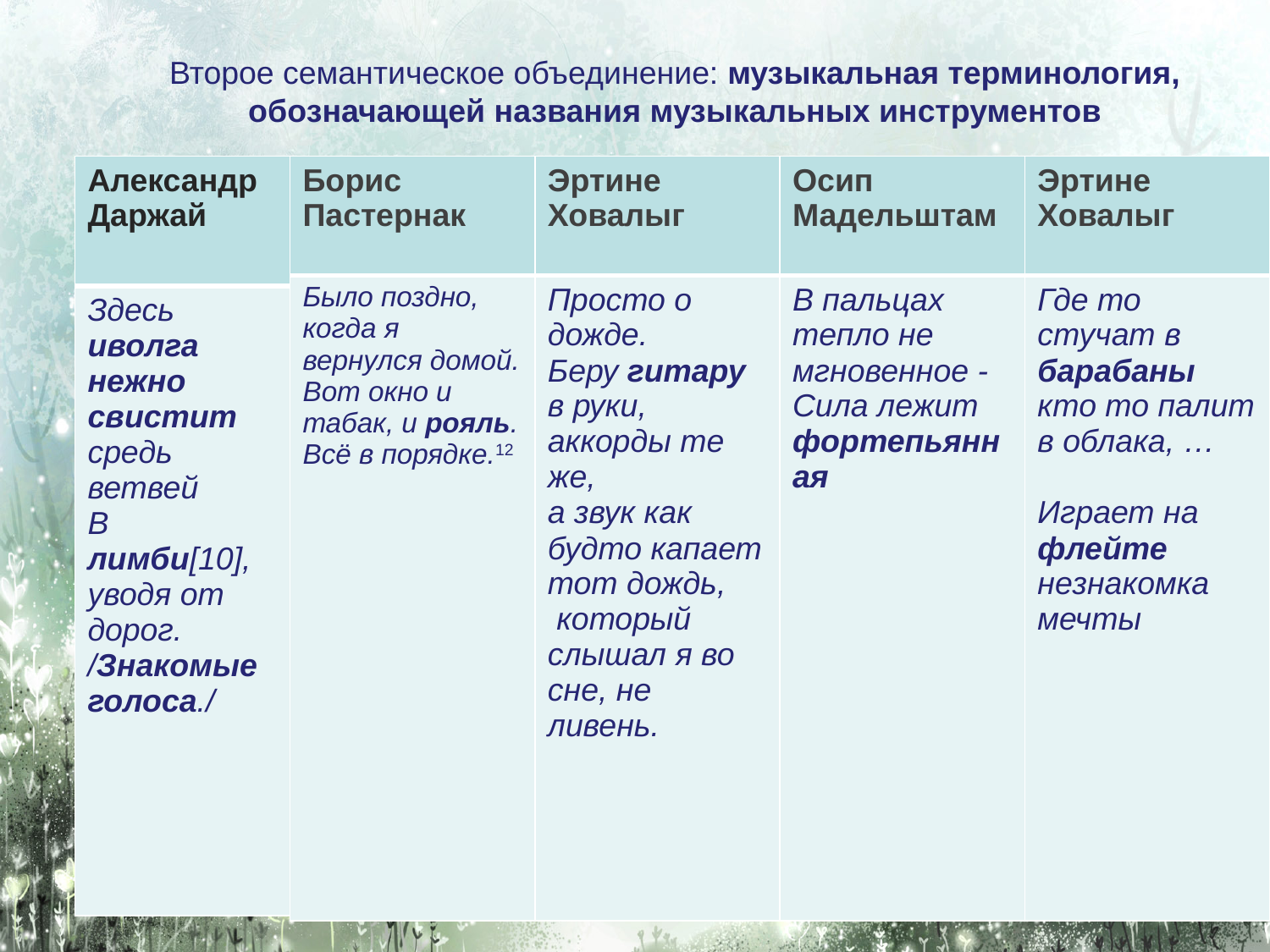

Второе семантическое объединение: музыкальная терминология, обозначающей названия музыкальных инструментов
| Александр Даржай |
| --- |
| Здесь иволга нежно свистит средь ветвей В лимби[10], уводя от дорог. /Знакомые голоса./ |
| Борис Пастернак | Эртине Ховалыг | Осип Мадельштам | Эртине Ховалыг |
| --- | --- | --- | --- |
| Было поздно, когда я вернулся домой. Вот окно и табак, и рояль. Всё в порядке.12 | Просто о дожде. Беру гитару в руки, аккорды те же, а звук как будто капает тот дождь, который слышал я во сне, не ливень. | В пальцах тепло не мгновенное -Сила лежит фортепьянная | Где то стучат в барабаны кто то палит в облака, … Играет на флейте незнакомка мечты |